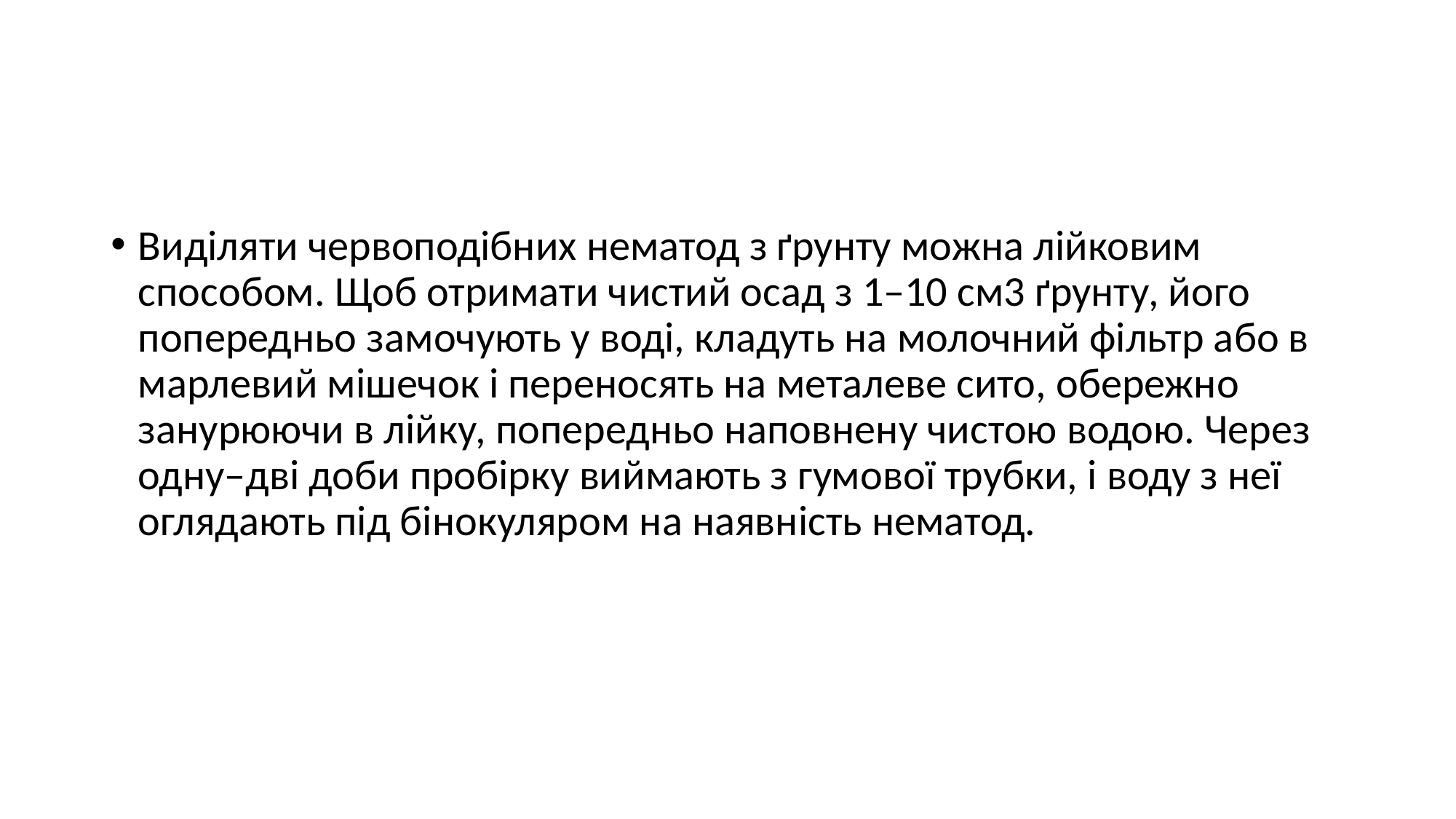

#
Виділяти червоподібних нематод з ґрунту можна лійковим способом. Щоб отримати чистий осад з 1–10 см3 ґрунту, його попередньо замочують у воді, кладуть на молочний фільтр або в марлевий мішечок і переносять на металеве сито, обережно занурюючи в лійку, попередньо наповнену чистою водою. Через одну–дві доби пробірку виймають з гумової трубки, і воду з неї оглядають під бінокуляром на наявність нематод.